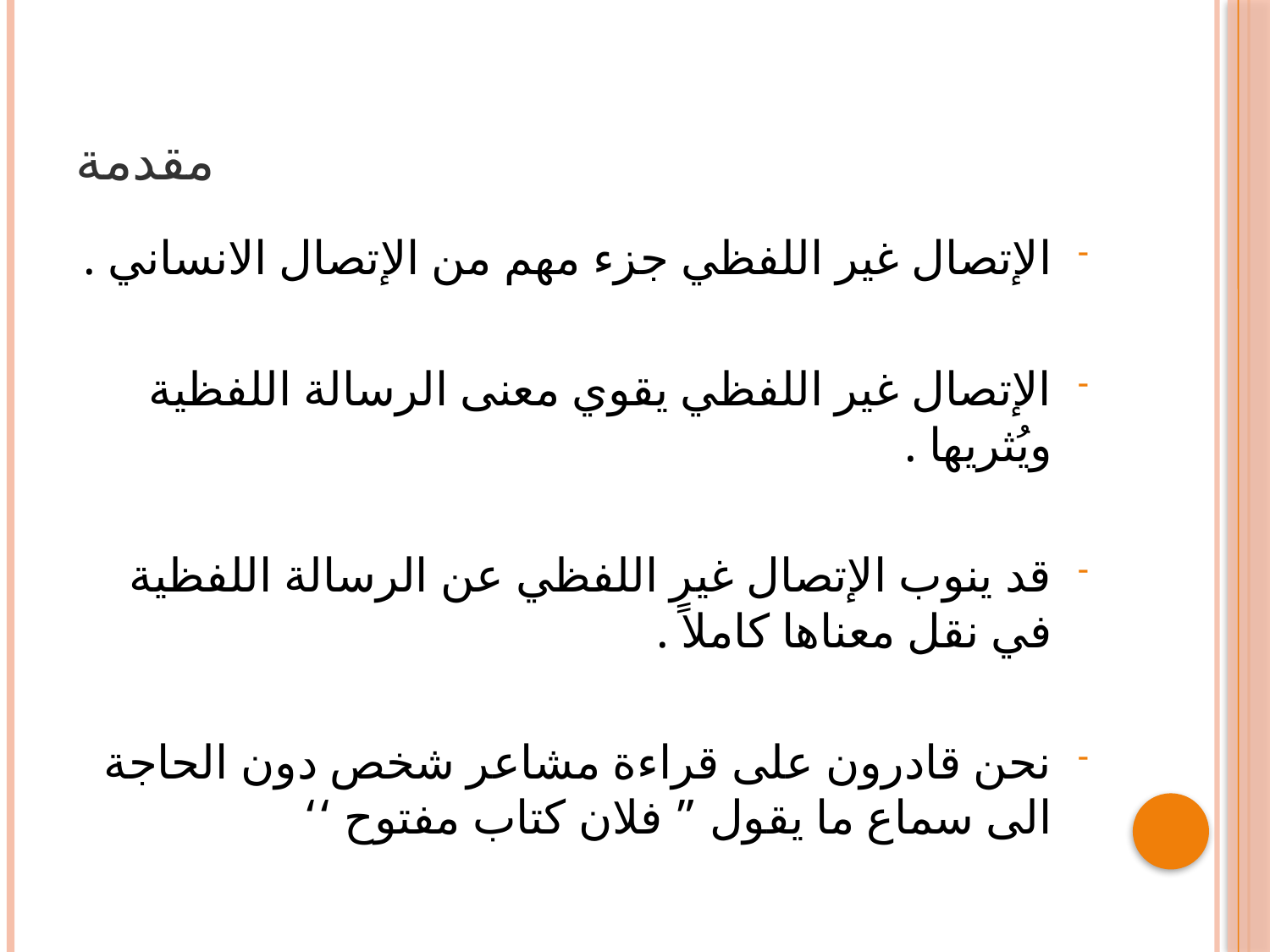

# مقدمة
الإتصال غير اللفظي جزء مهم من الإتصال الانساني .

الإتصال غير اللفظي يقوي معنى الرسالة اللفظية ويُثريها .

قد ينوب الإتصال غير اللفظي عن الرسالة اللفظية في نقل معناها كاملاً .

نحن قادرون على قراءة مشاعر شخص دون الحاجة الى سماع ما يقول ” فلان كتاب مفتوح ‘‘